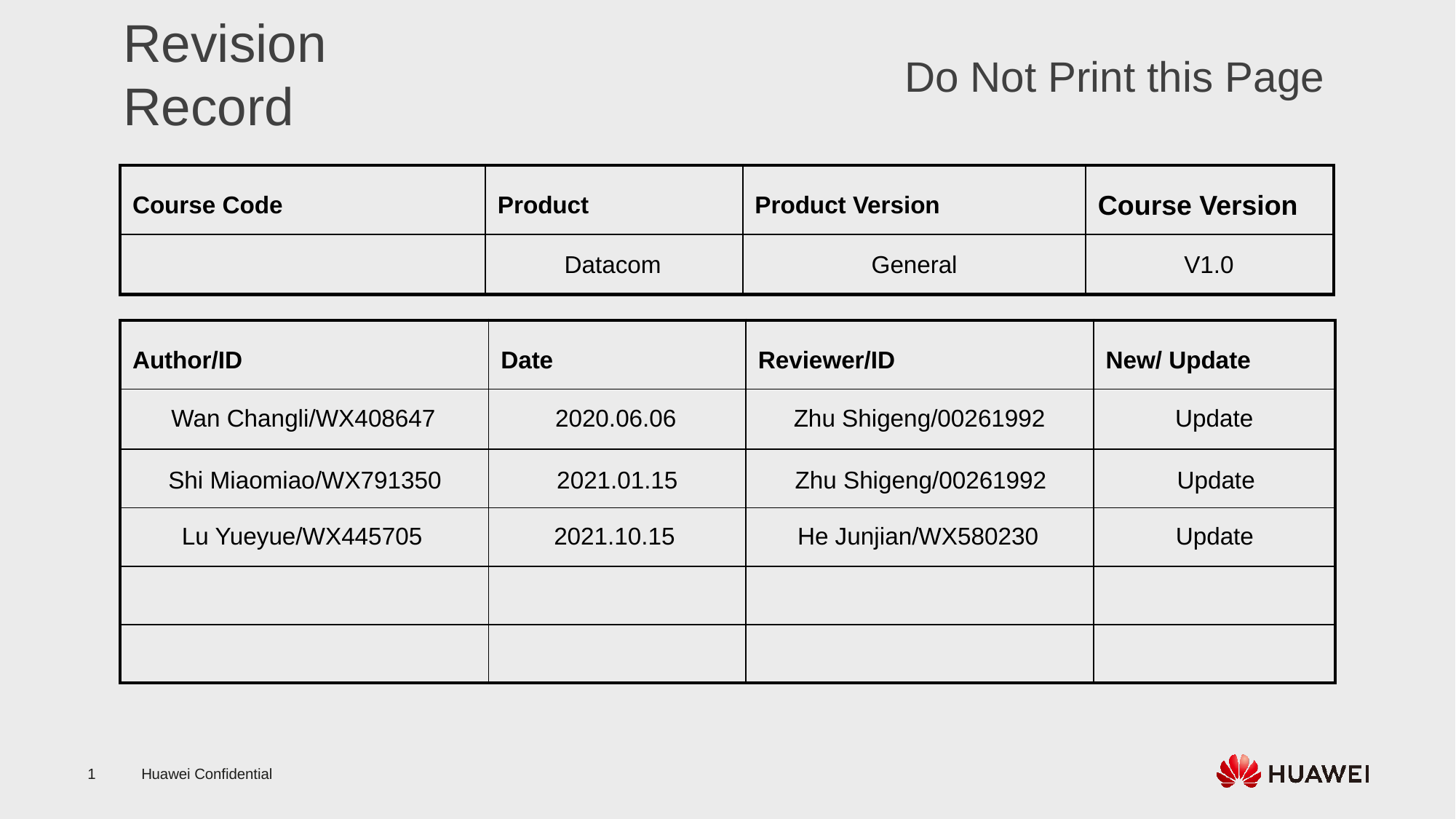

Datacom
General
V1.0
Wan Changli/WX408647
2020.06.06
Zhu Shigeng/00261992
Update
Shi Miaomiao/WX791350
2021.01.15
Zhu Shigeng/00261992
Update
Lu Yueyue/WX445705
2021.10.15
He Junjian/WX580230
Update